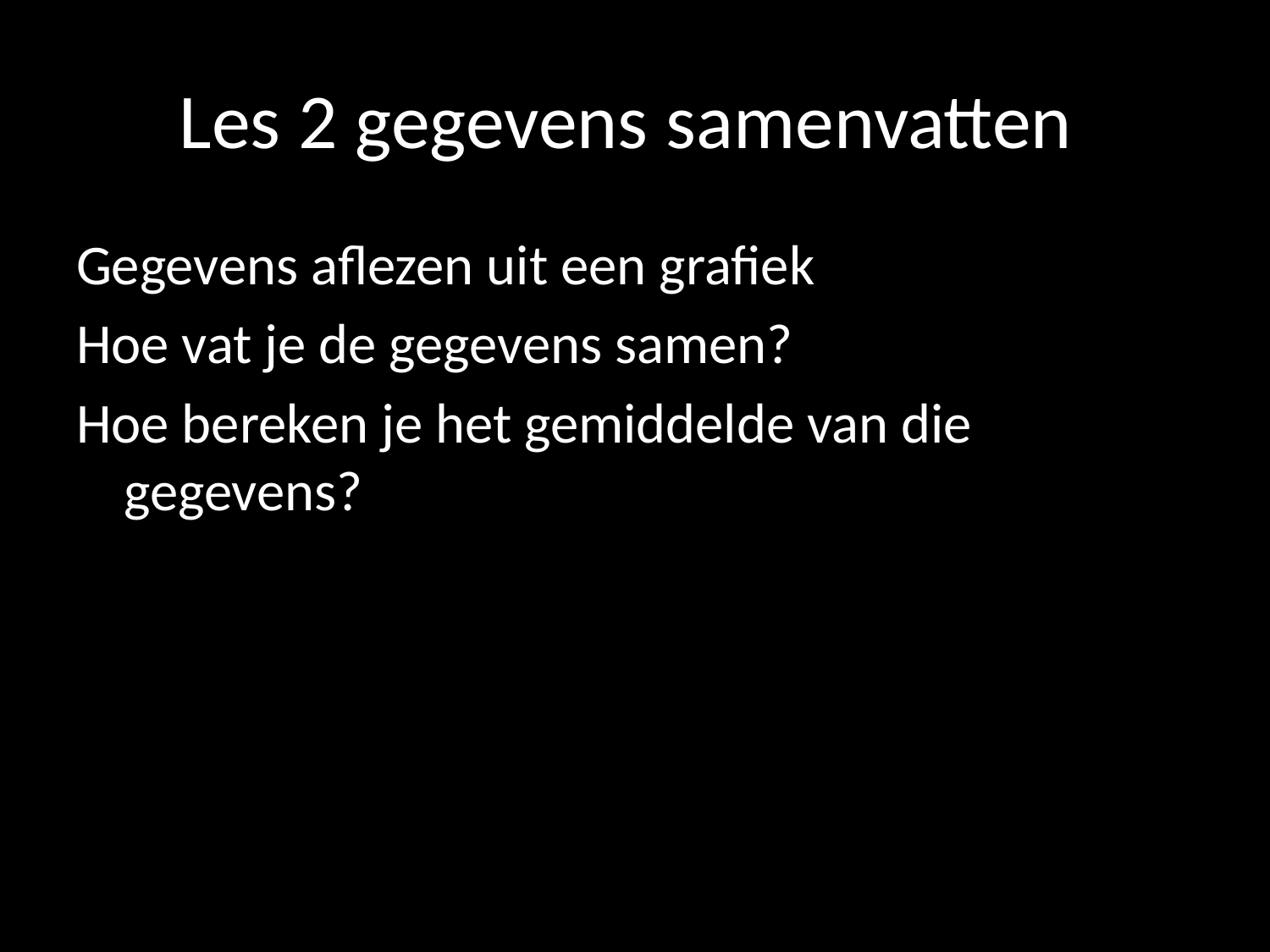

# Les 2 gegevens samenvatten
Gegevens aflezen uit een grafiek
Hoe vat je de gegevens samen?
Hoe bereken je het gemiddelde van die gegevens?